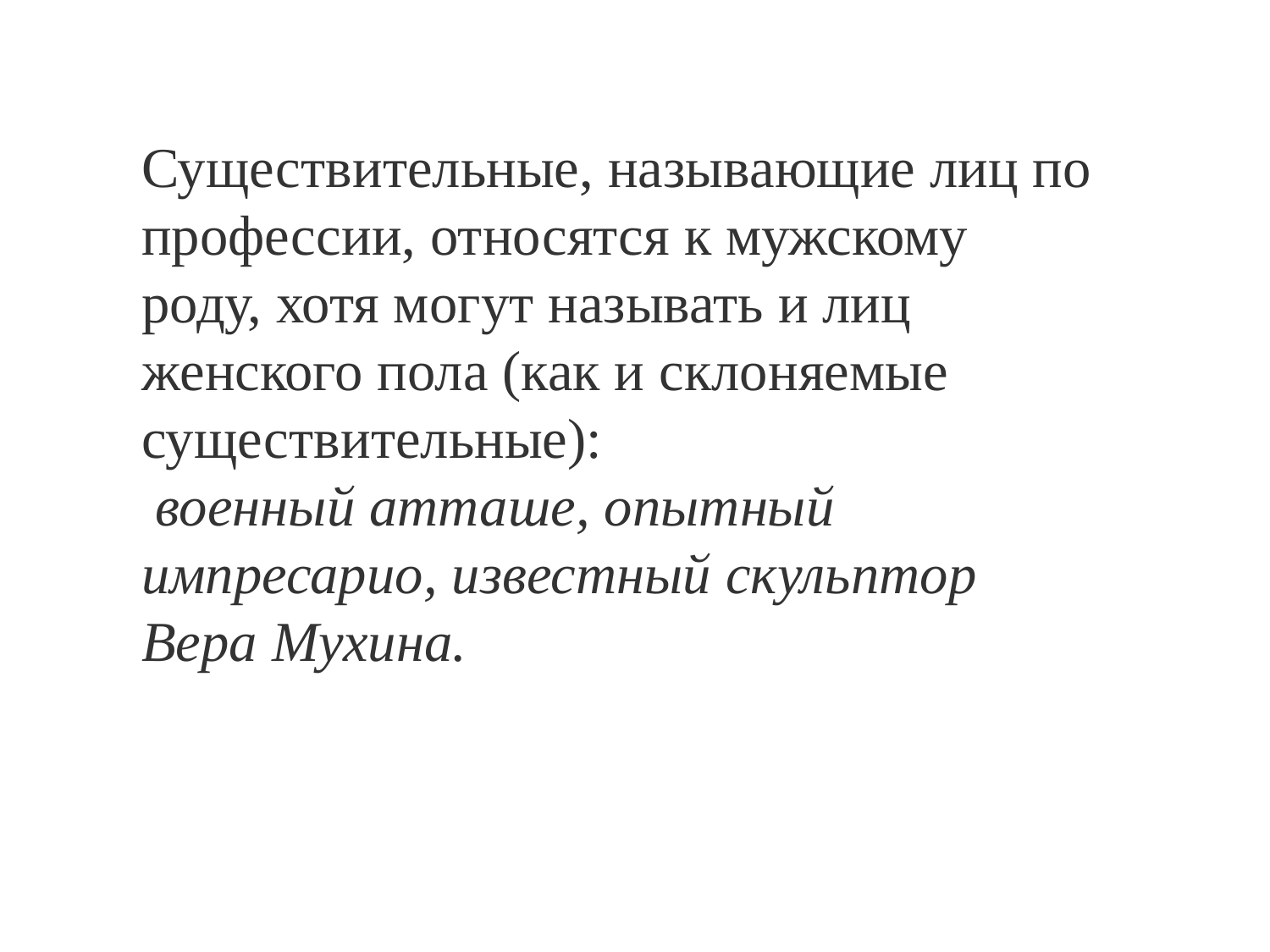

Существительные, называющие лиц по профессии, относятся к мужскому роду, хотя могут называть и лиц женского пола (как и склоняемые существительные):
 военный атташе, опытный импресарио, известный скульптор Вера Мухина.